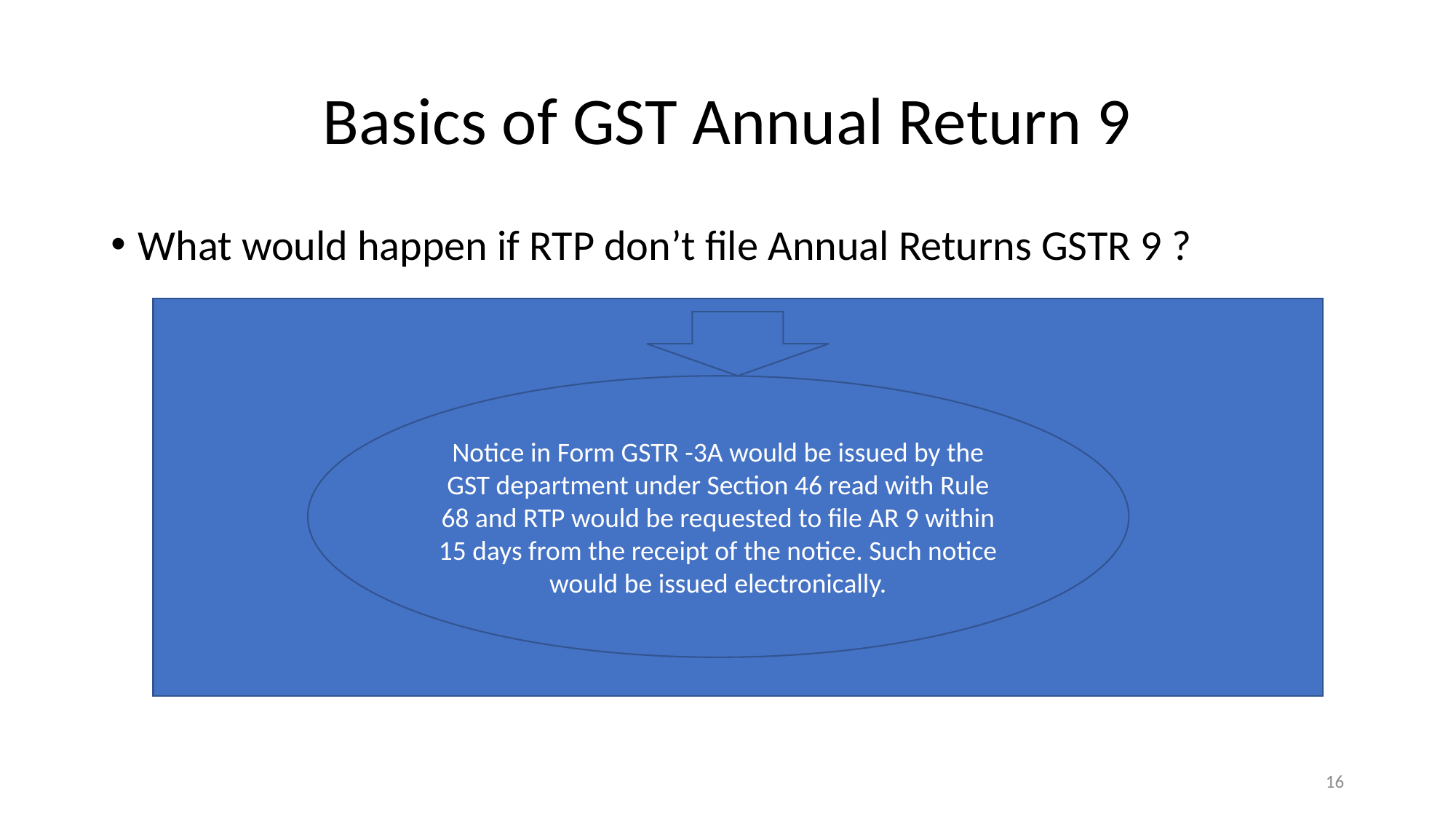

# Basics of GST Annual Return 9
What would happen if RTP don’t file Annual Returns GSTR 9 ?

Notice in Form GSTR -3A would be issued by the GST department under Section 46 read with Rule 68 and RTP would be requested to file AR 9 within 15 days from the receipt of the notice. Such notice would be issued electronically.
16